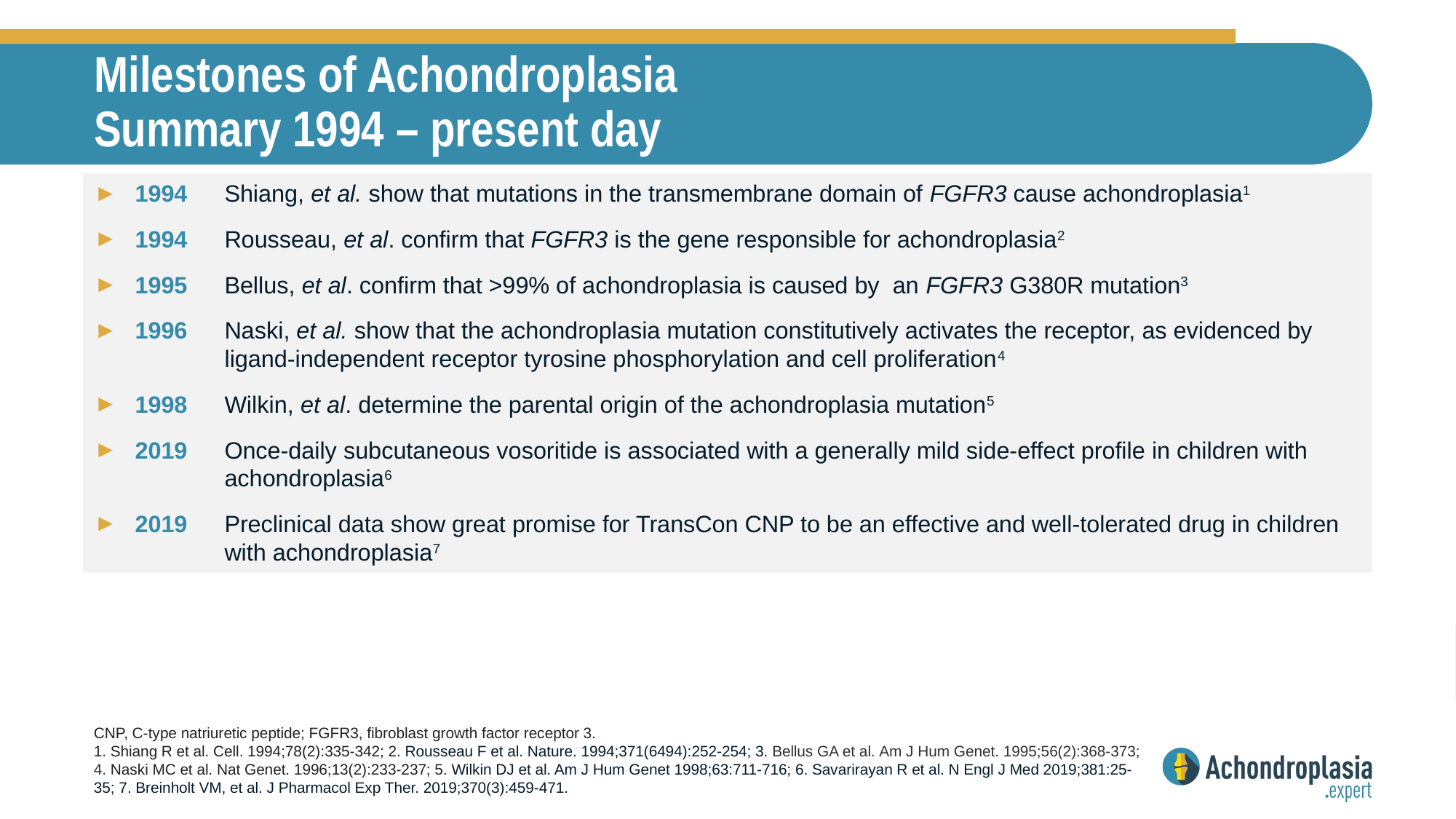

# Milestones of Achondroplasia Summary 1994 – present day
1994	Shiang, et al. show that mutations in the transmembrane domain of FGFR3 cause achondroplasia1
1994	Rousseau, et al. confirm that FGFR3 is the gene responsible for achondroplasia2
1995 	Bellus, et al. confirm that >99% of achondroplasia is caused by  an FGFR3 G380R mutation3
1996 	Naski, et al. show that the achondroplasia mutation constitutively activates the receptor, as evidenced by 	ligand-independent receptor tyrosine phosphorylation and cell proliferation4
1998 	Wilkin, et al. determine the parental origin of the achondroplasia mutation5
2019 	Once-daily subcutaneous vosoritide is associated with a generally mild side-effect profile in children with 	achondroplasia6
2019 	Preclinical data show great promise for TransCon CNP to be an effective and well-tolerated drug in children 	with achondroplasia7

CNP, C-type natriuretic peptide; FGFR3, fibroblast growth factor receptor 3.
1. Shiang R et al. Cell. 1994;78(2):335-342; 2. Rousseau F et al. Nature. 1994;371(6494):252-254; 3. Bellus GA et al. Am J Hum Genet. 1995;56(2):368-373; 4. Naski MC et al. Nat Genet. 1996;13(2):233-237; 5. Wilkin DJ et al. Am J Hum Genet 1998;63:711-716; 6. Savarirayan R et al. N Engl J Med 2019;381:25-35; 7. Breinholt VM, et al. J Pharmacol Exp Ther. 2019;370(3):459-471.